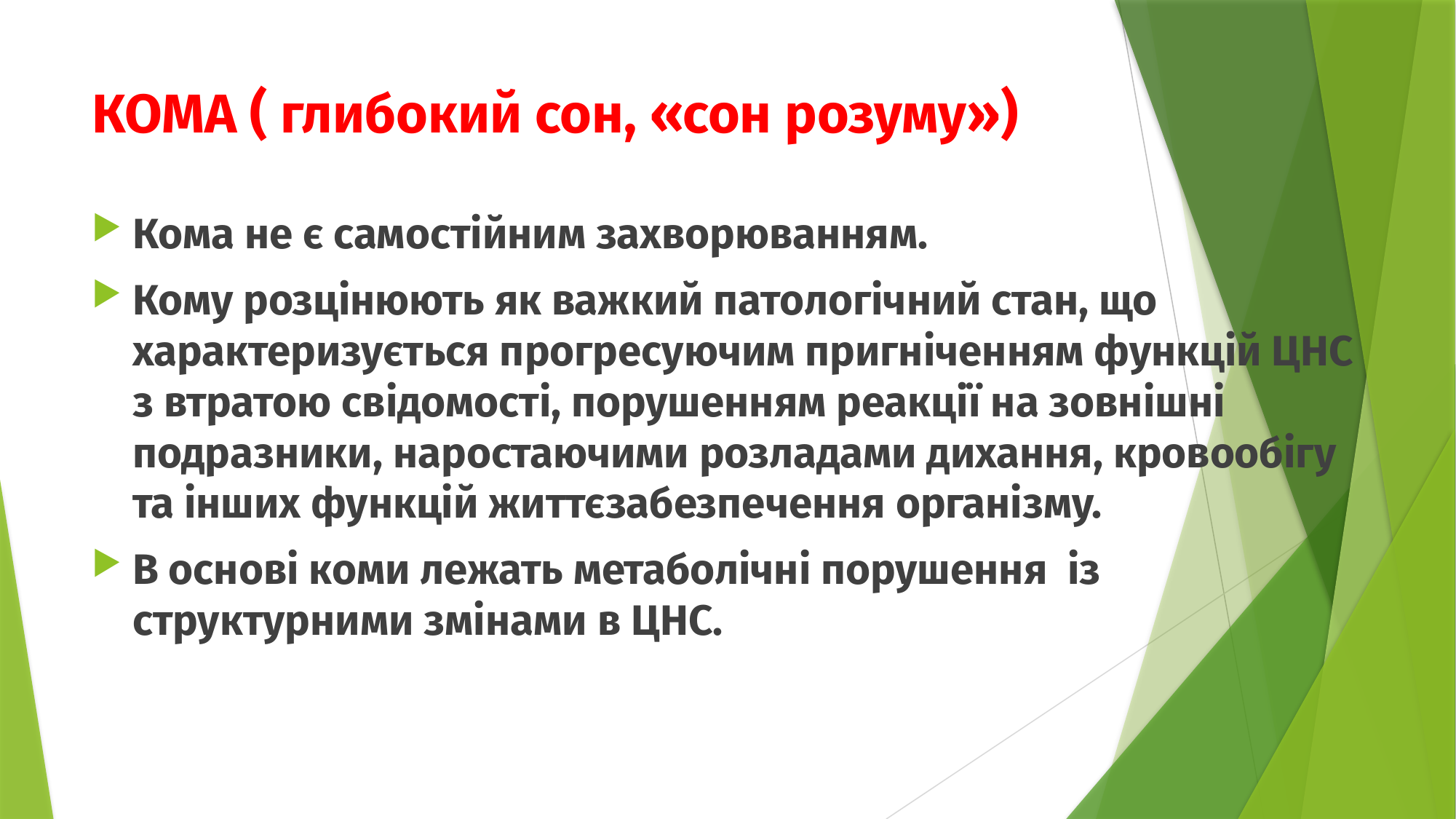

# КОМА ( глибокий сон, «сон розуму»)
Кома не є самостійним захворюванням.
Кому розцінюють як важкий патологічний стан, що характеризується прогресуючим пригніченням функцій ЦНС з втратою свідомості, порушенням реакції на зовнішні подразники, наростаючими розладами дихання, кровообігу та інших функцій життєзабезпечення організму.
В основі коми лежать метаболічні порушення  із структурними змінами в ЦНС.